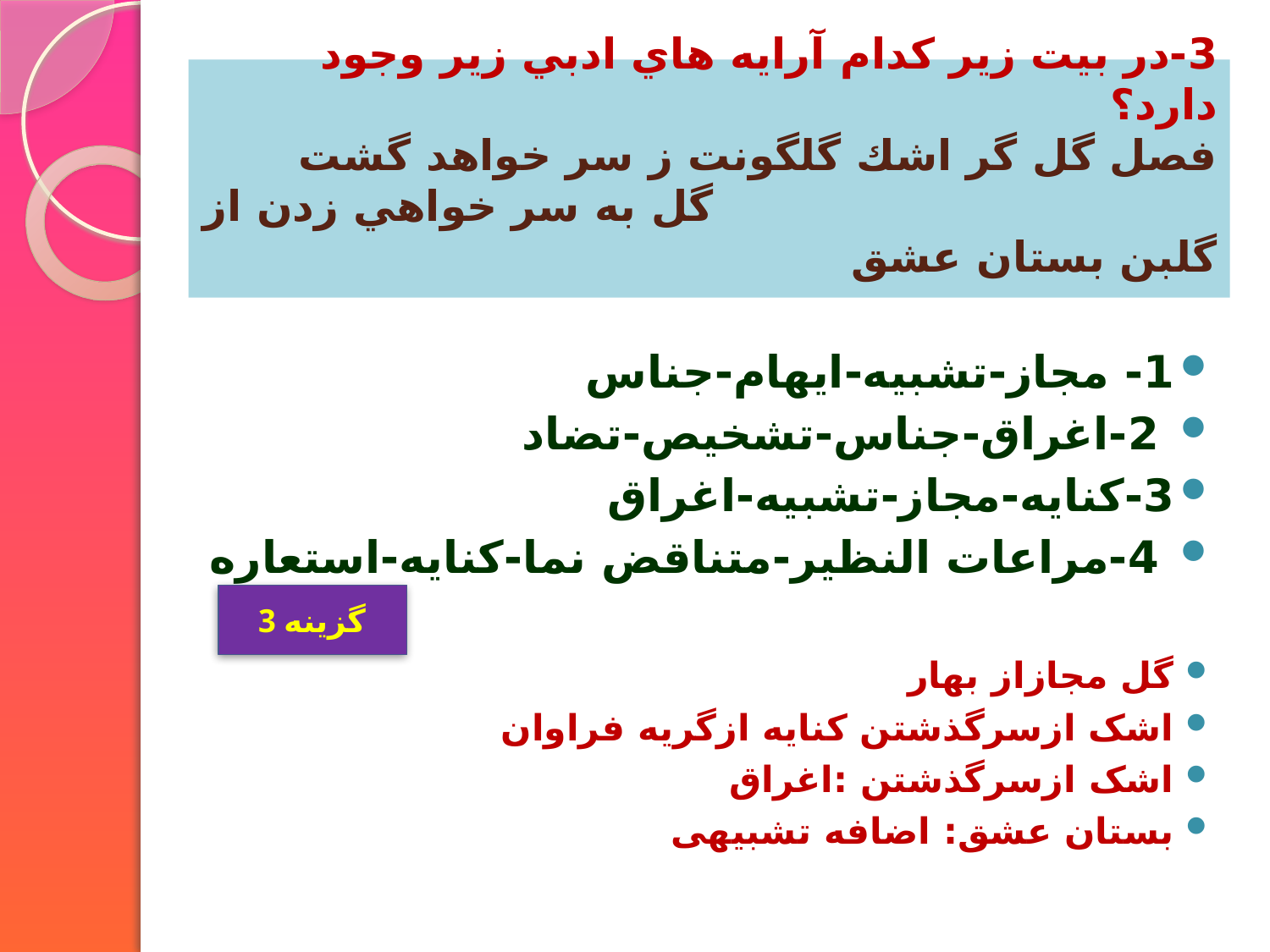

# 3-در بيت زير كدام آرايه هاي ادبي زير وجود دارد؟ فصل گل گر اشك گلگونت ز سر خواهد گشت گل به سر خواهي زدن از گلبن بستان عشق
1- مجاز-تشبيه-ايهام-جناس
 2-اغراق-جناس-تشخيص-تضاد
3-كنايه-مجاز-تشبيه-اغراق
 4-مراعات النظير-متناقض نما-كنايه-استعاره

گل مجازاز بهار
اشک ازسرگذشتن کنایه ازگریه فراوان
اشک ازسرگذشتن :اغراق
بستان عشق: اضافه تشبیهی

گزینه 3